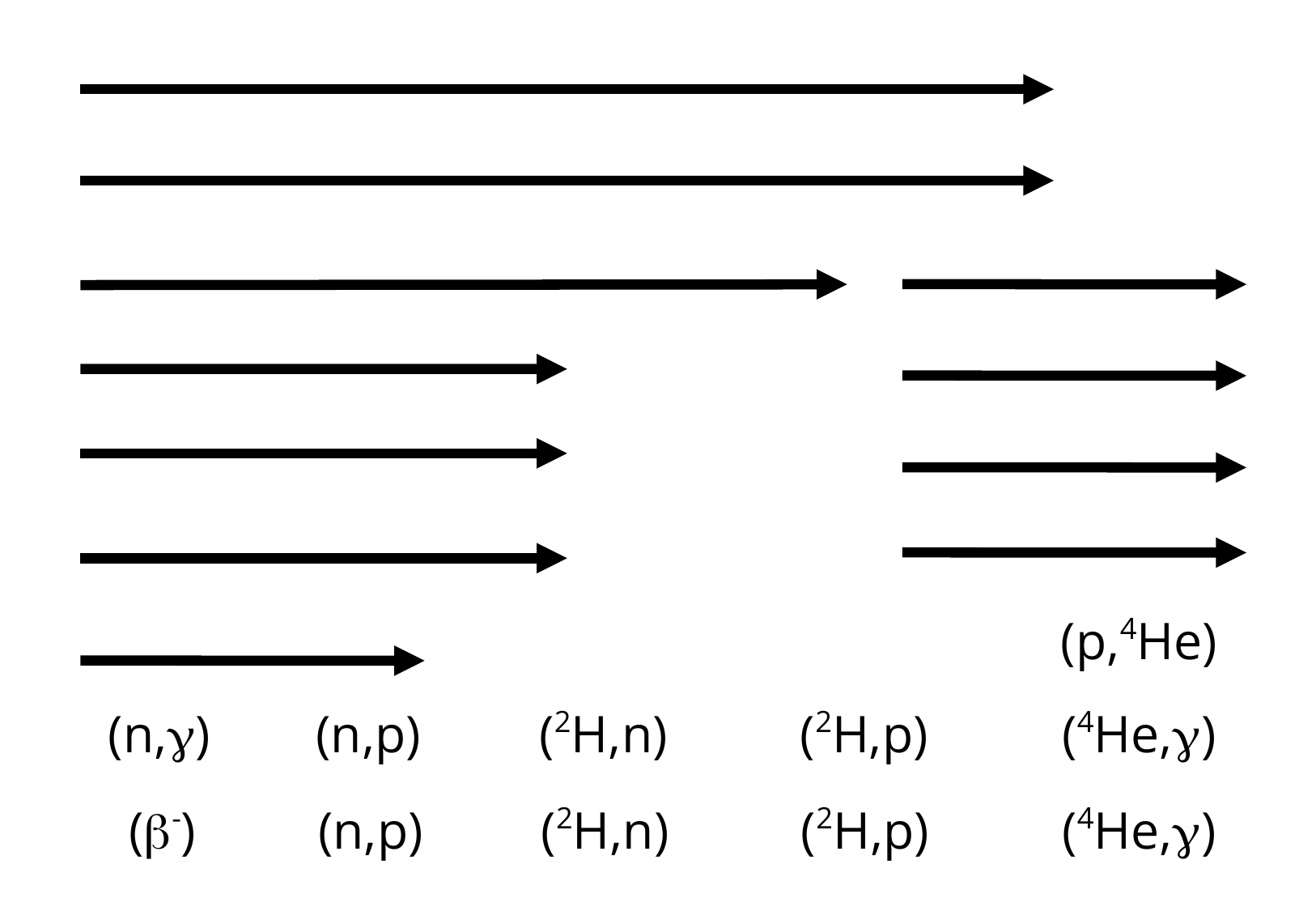

(p,4He)
(n,γ)
(n,p)
(2H,n)
(2H,p)
(4He,γ)
(β-)
(n,p)
(2H,n)
(2H,p)
(4He,γ)